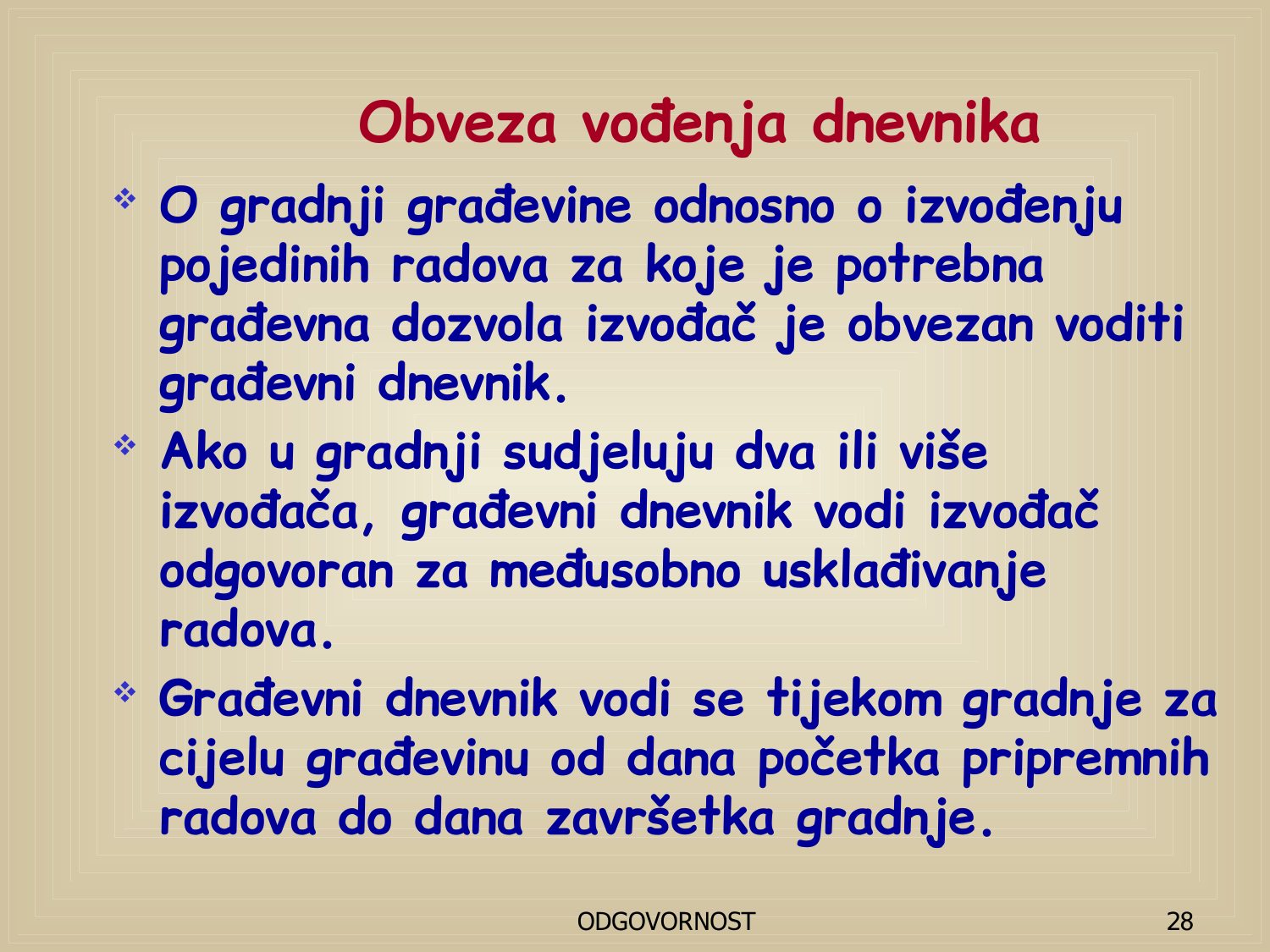

# Obveza vođenja dnevnika
O gradnji građevine odnosno o izvođenju pojedinih radova za koje je potrebna građevna dozvola izvođač je obvezan voditi građevni dnevnik.
Ako u gradnji sudjeluju dva ili više izvođača, građevni dnevnik vodi izvođač odgovoran za međusobno usklađivanje radova.
Građevni dnevnik vodi se tijekom gradnje za cijelu građevinu od dana početka pripremnih radova do dana završetka gradnje.
ODGOVORNOST
28